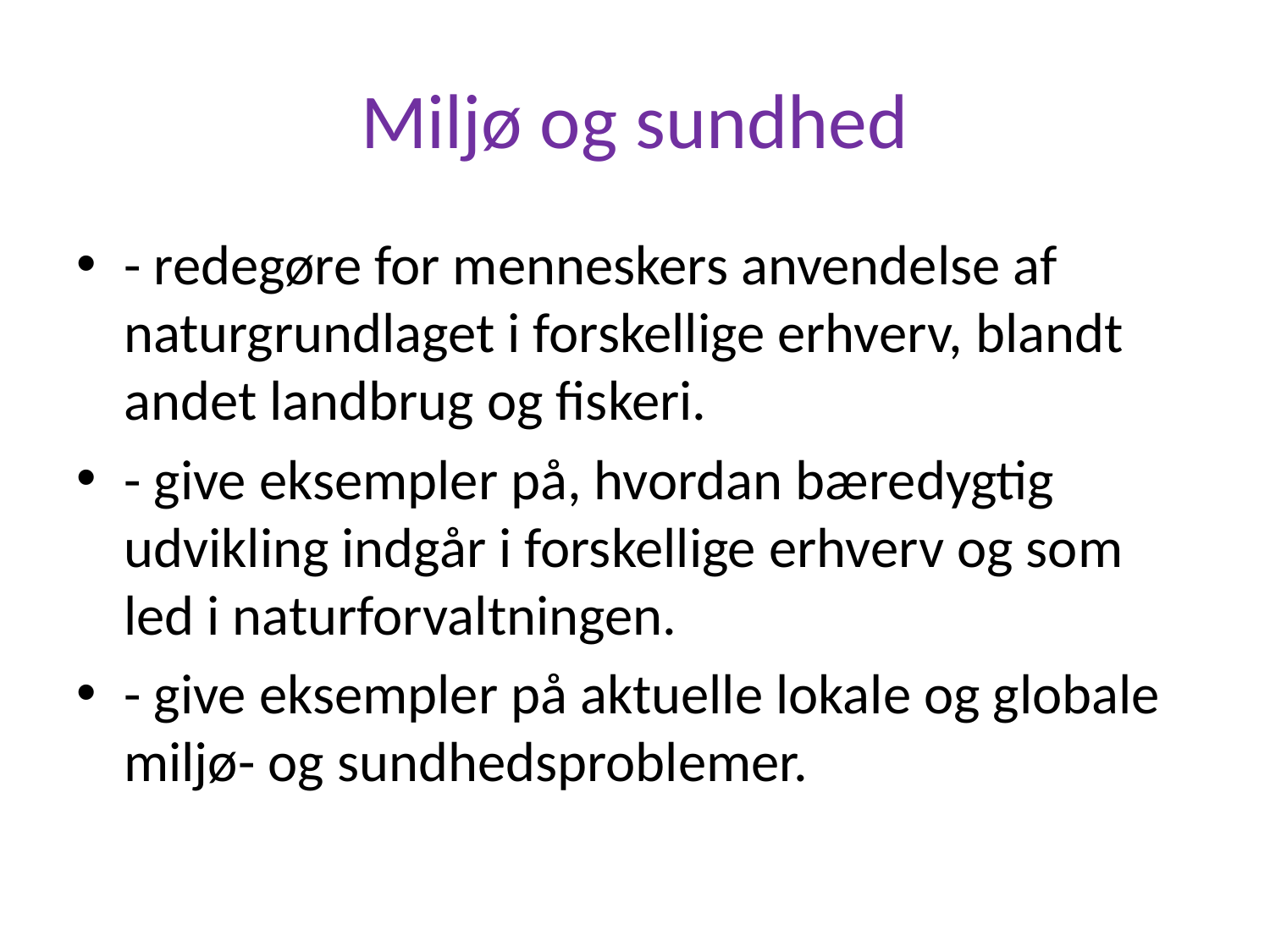

# Miljø og sundhed
- redegøre for menneskers anvendelse af naturgrundlaget i forskellige erhverv, blandt andet landbrug og fiskeri.
- give eksempler på, hvordan bæredygtig udvikling indgår i forskellige erhverv og som led i naturforvaltningen.
- give eksempler på aktuelle lokale og globale miljø- og sundhedsproblemer.